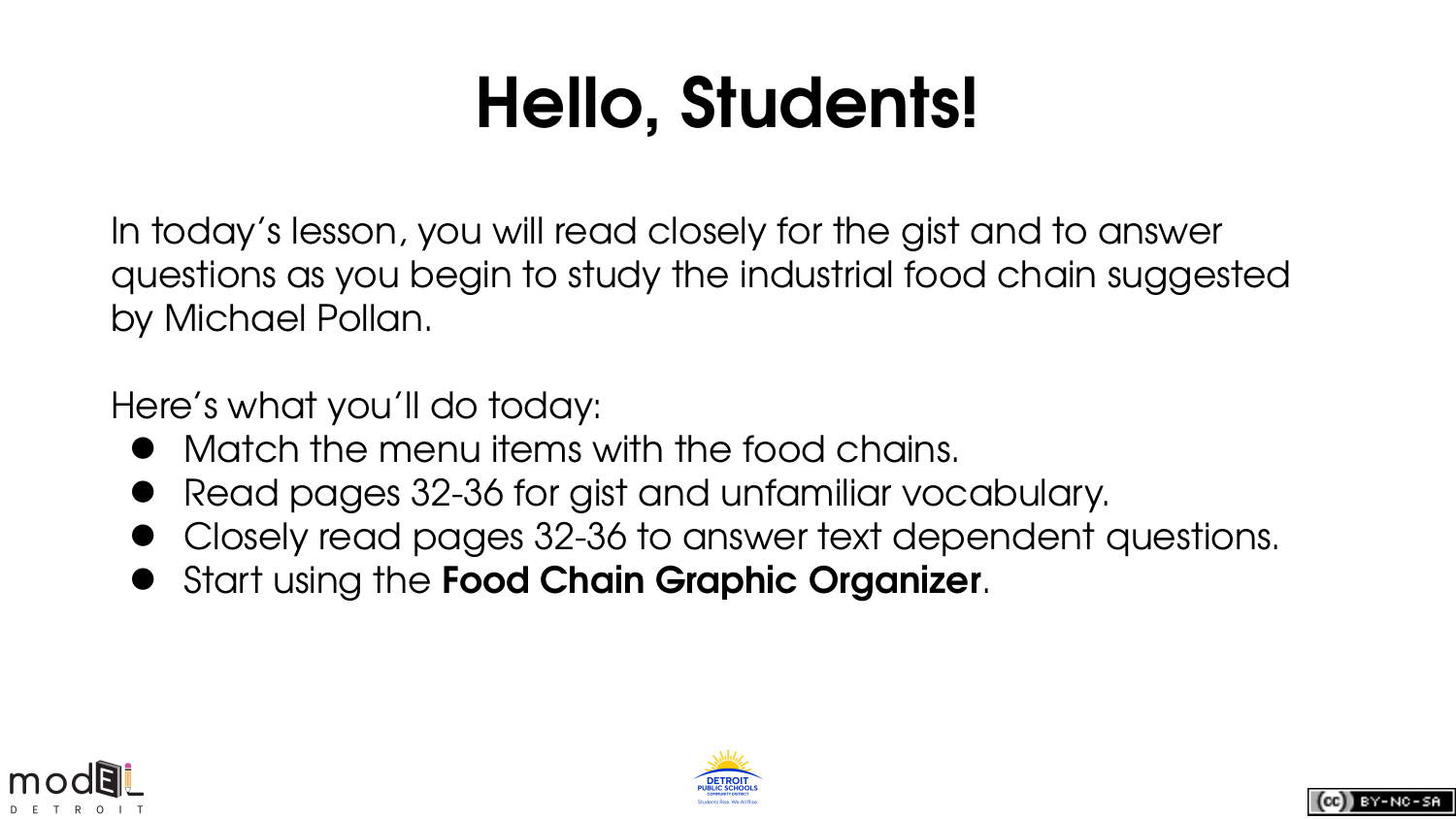

# Hello, Students!
In today’s lesson, you will read closely for the gist and to answer questions as you begin to study the industrial food chain suggested by Michael Pollan.

Here’s what you’ll do today:
Match the menu items with the food chains.
Read pages 32-36 for gist and unfamiliar vocabulary.
Closely read pages 32-36 to answer text dependent questions.
Start using the Food Chain Graphic Organizer.